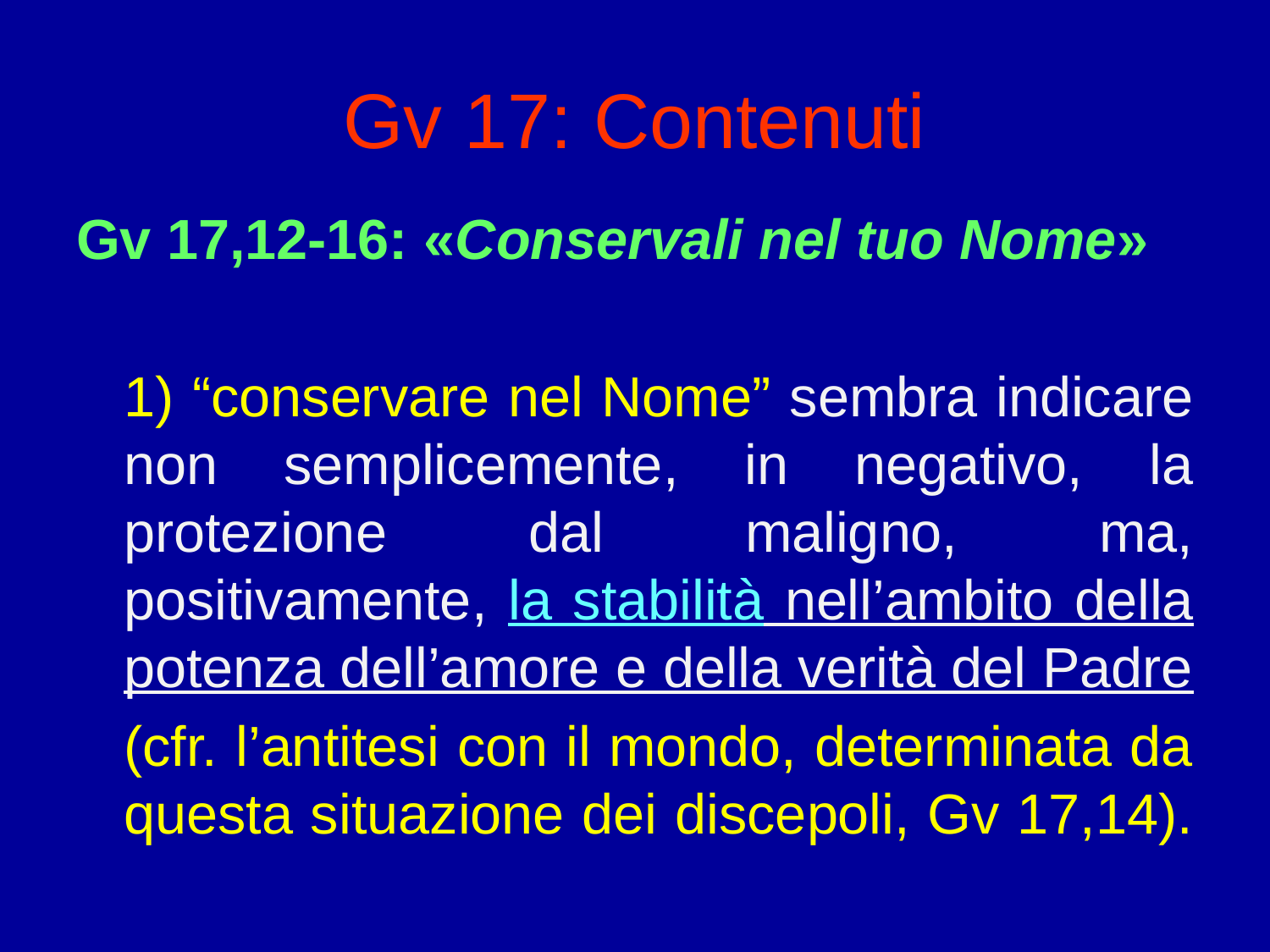

# Gv 17: Contenuti
Gv 17,12-16: «Conservali nel tuo Nome»

	1) “conservare nel Nome” sembra indicare non semplicemente, in negativo, la protezione dal maligno, ma, positivamente, la stabilità nell’ambito della potenza dell’amore e della verità del Padre
	(cfr. l’antitesi con il mondo, determinata da questa situazione dei discepoli, Gv 17,14).